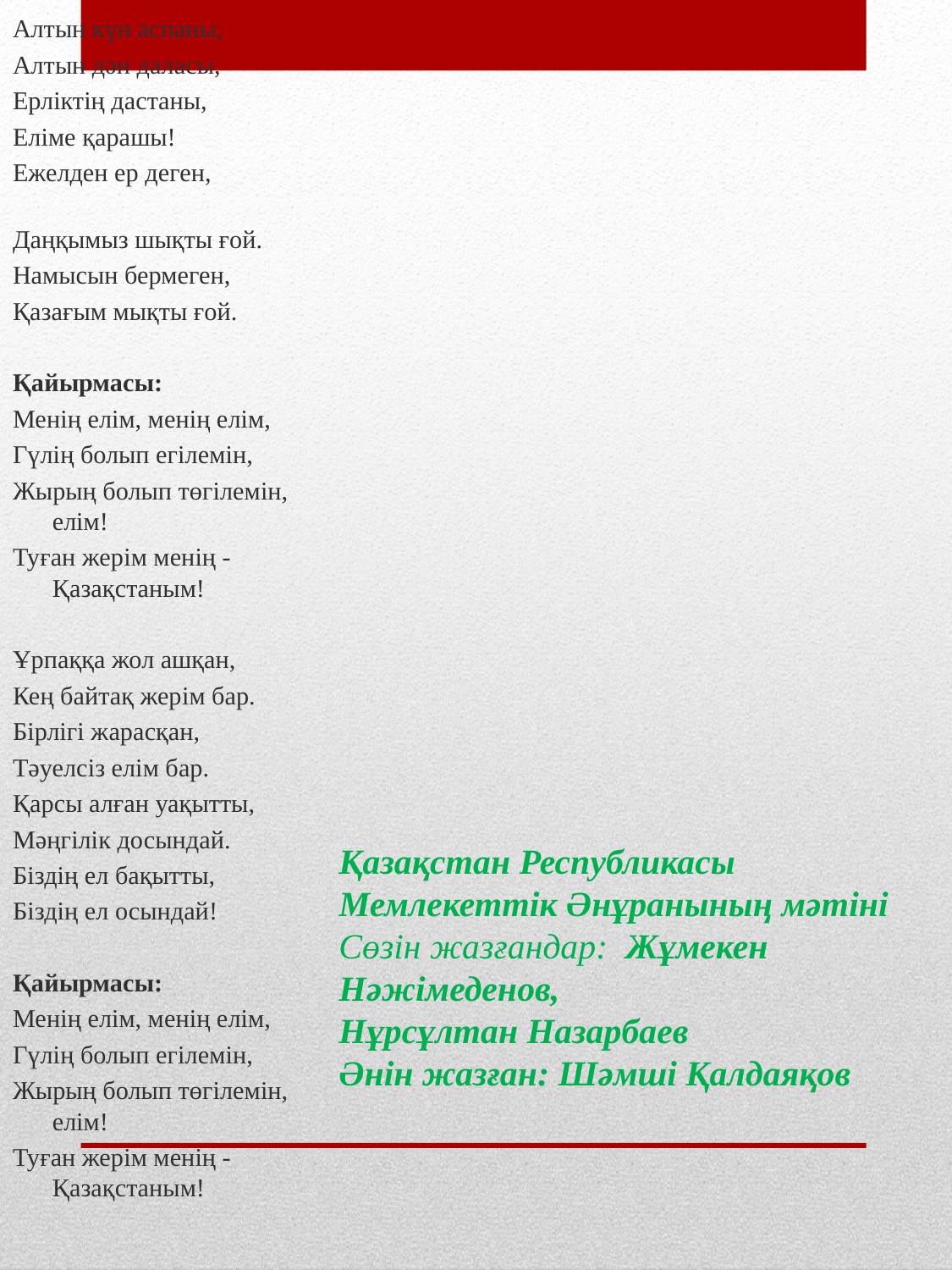

Алтын күн аспаны,
Алтын дән даласы,
Ерлiктiң дастаны,
Елiме қарашы!
Ежелден ер деген,
Даңқымыз шықты ғой.
Намысын бермеген,
Қазағым мықты ғой.

Қайырмасы:
Менiң елiм, менiң елiм,
Гүлiң болып егiлемiн,
Жырың болып төгiлемiн, елiм!
Туған жерiм менiң - Қазақстаным!

Ұрпаққа жол ашқан,
Кең байтақ жерiм бар.
Бiрлiгi жарасқан,
Тәуелсiз елiм бар.
Қарсы алған уақытты,
Мәңгiлiк досындай.
Бiздiң ел бақытты,
Бiздiң ел осындай!

Қайырмасы:
Менiң елiм, менiң елiм,
Гүлiң болып егiлемiн,
Жырың болып төгiлемiн, елiм!
Туған жерiм менiң - Қазақстаным!

# Қазақстан Республикасы Мемлекеттiк Әнұранының мәтiнi Сөзiн жазғандар:  Жұмекен Нәжiмеденов, Нұрсұлтан Назарбаев Әнін жазған: Шәмші Қалдаяқов